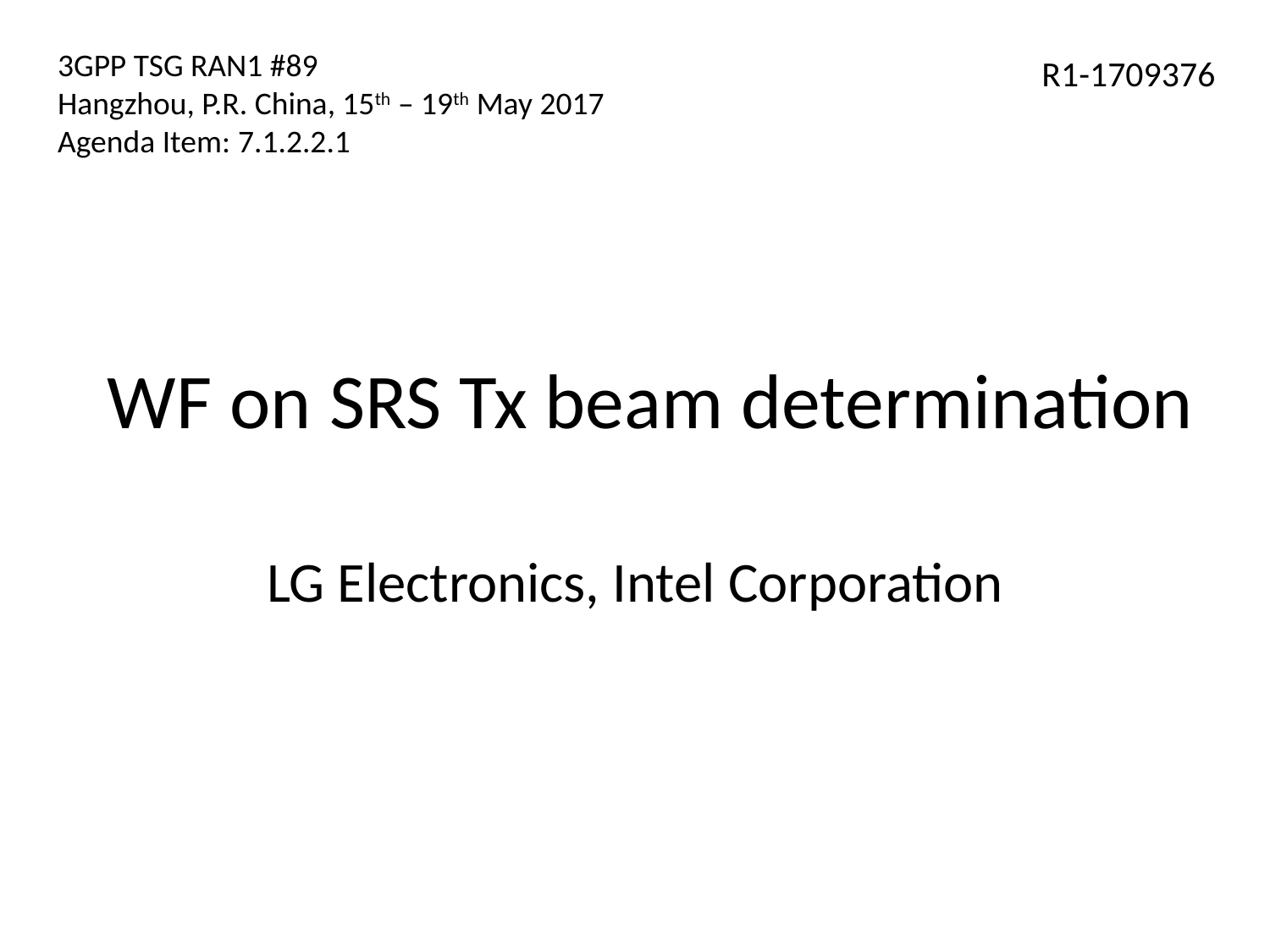

3GPP TSG RAN1 #89
Hangzhou, P.R. China, 15th – 19th May 2017
Agenda Item: 7.1.2.2.1
R1-1709376
# WF on SRS Tx beam determination
LG Electronics, Intel Corporation